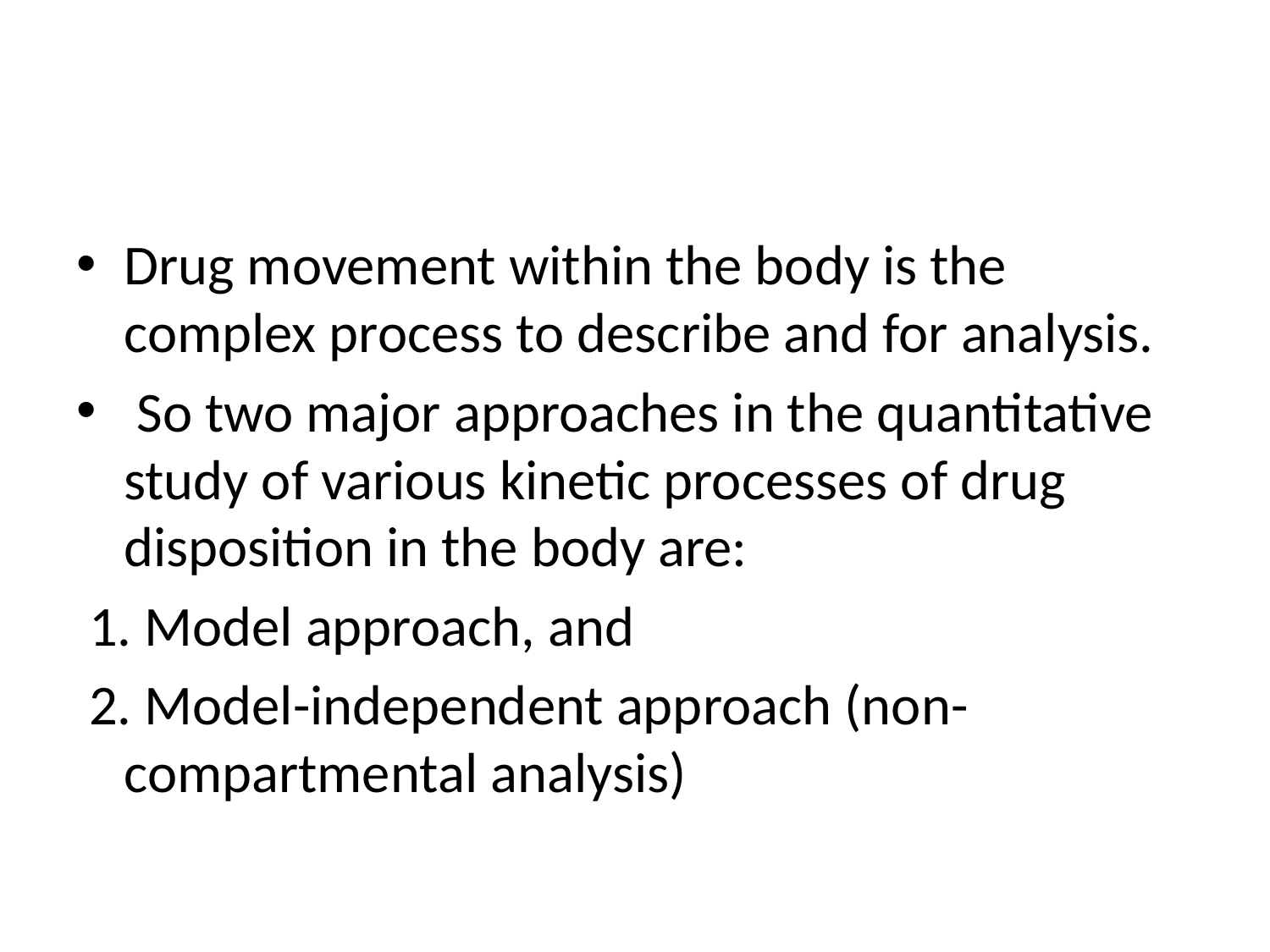

#
Drug movement within the body is the complex process to describe and for analysis.
 So two major approaches in the quantitative study of various kinetic processes of drug disposition in the body are:
 1. Model approach, and
 2. Model-independent approach (non- compartmental analysis)